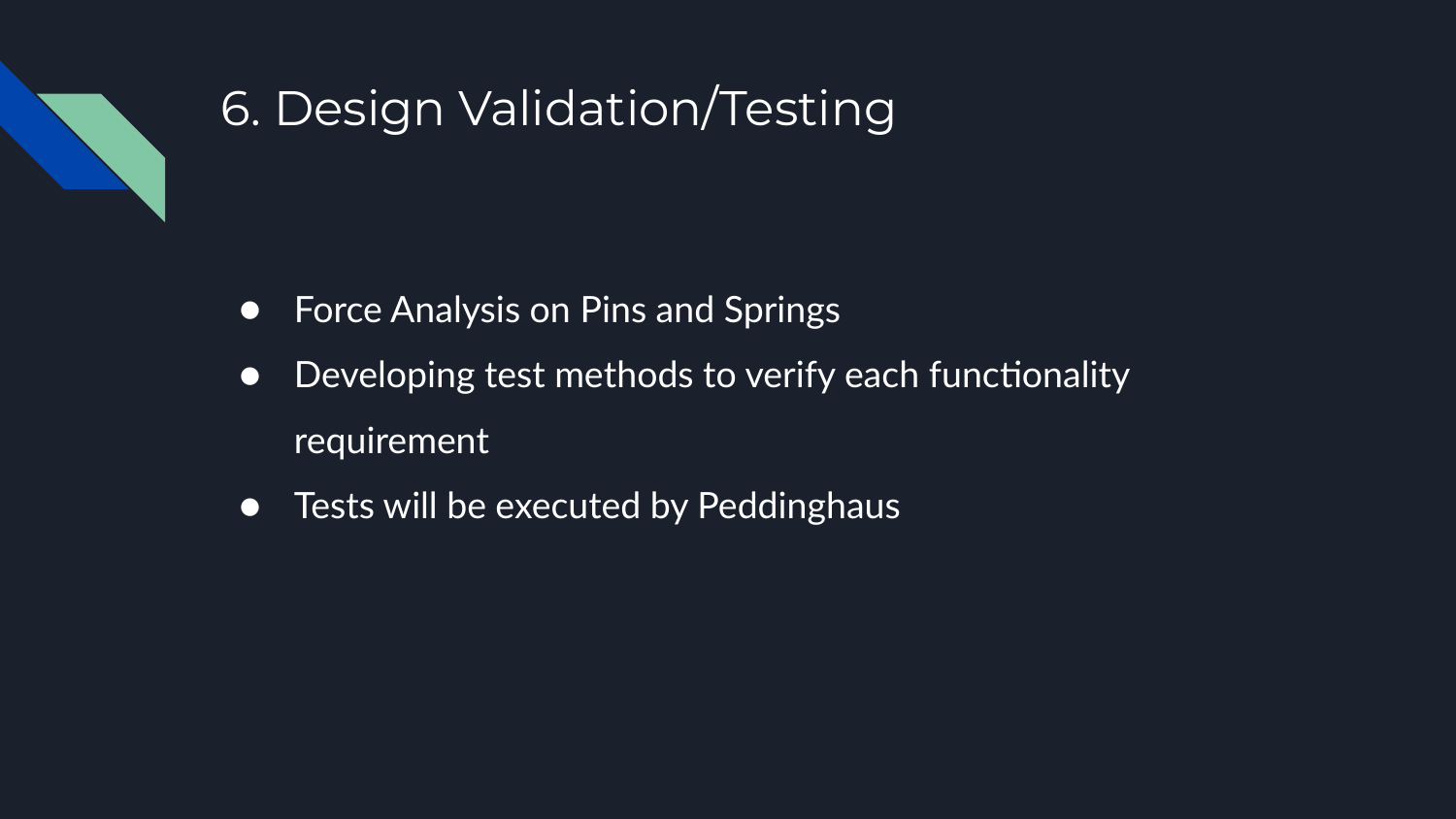

# 6. Design Validation/Testing
Force Analysis on Pins and Springs
Developing test methods to verify each functionality requirement
Tests will be executed by Peddinghaus